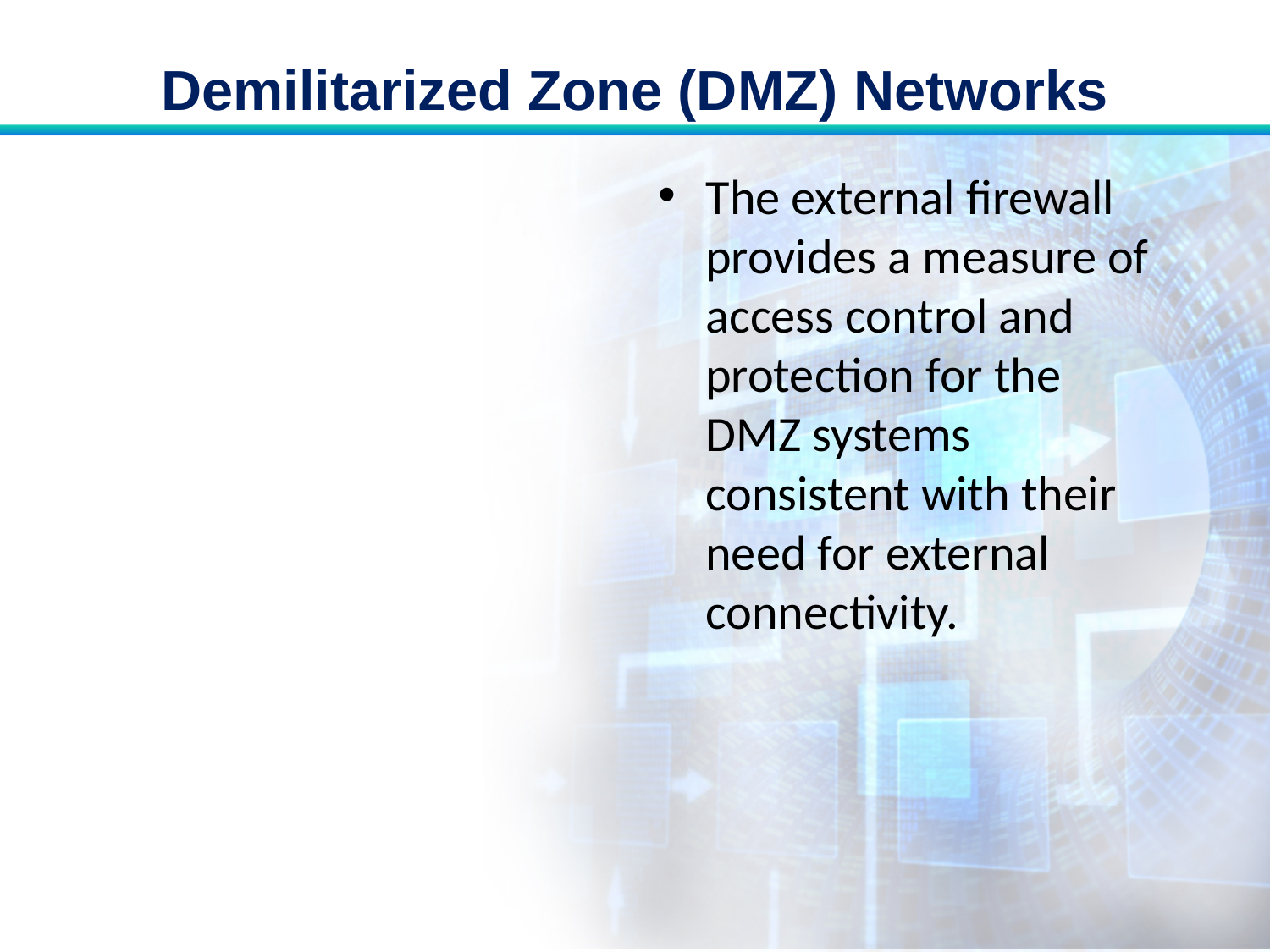

# Demilitarized Zone (DMZ) Networks
The external firewall provides a measure of access control and protection for the DMZ systems consistent with their need for external connectivity.